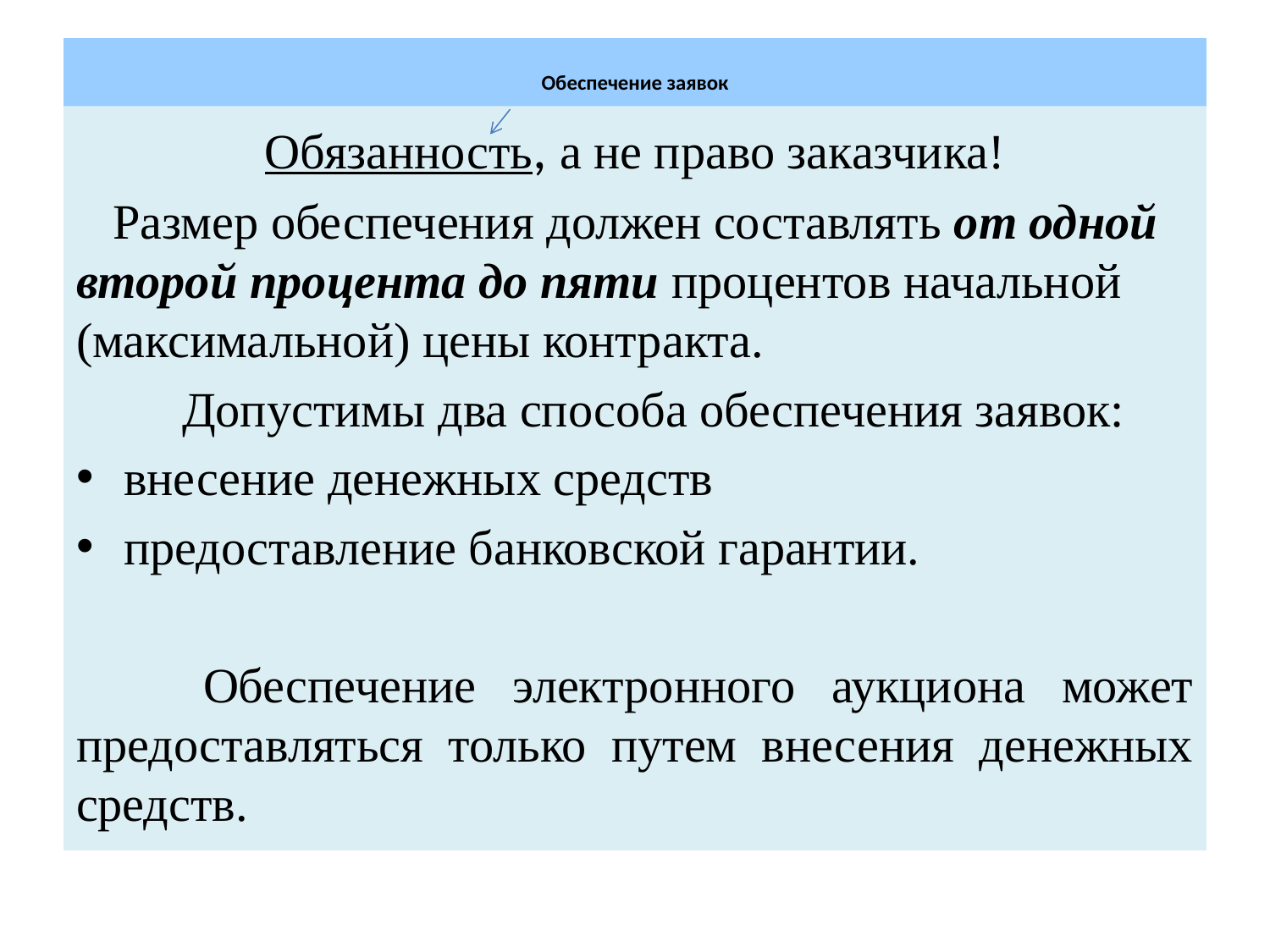

# Обеспечение заявок
Обязанность, а не право заказчика!
   Размер обеспечения должен составлять от одной второй процента до пяти процентов начальной (максимальной) цены контракта.
    Допустимы два способа обеспечения заявок:
внесение денежных средств
предоставление банковской гарантии.

	Обеспечение электронного аукциона может предоставляться только путем внесения денежных средств.